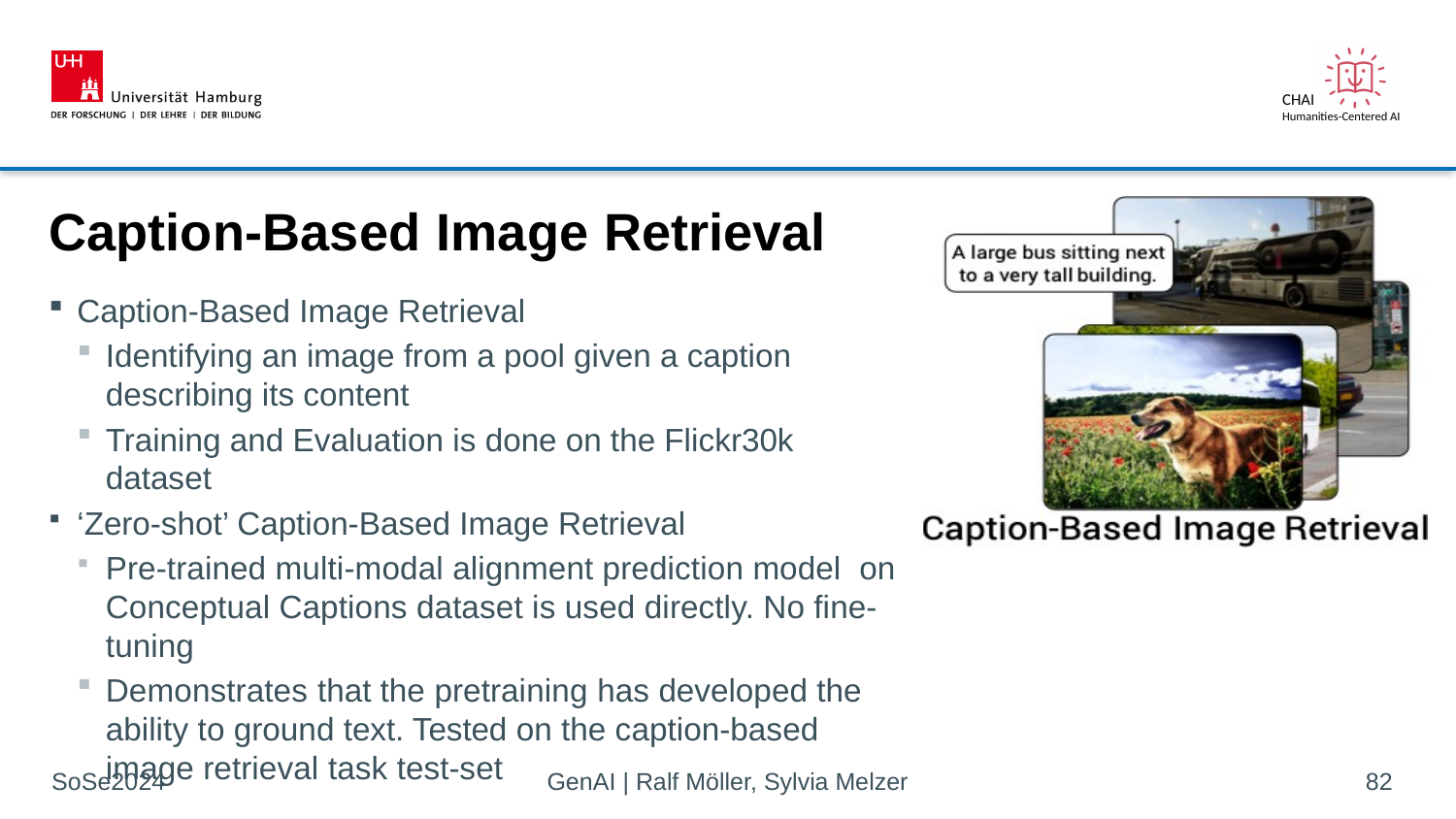

# Caption-Based Image Retrieval

Caption-Based Image Retrieval
Identifying an image from a pool given a caption describing its content
Training and Evaluation is done on the Flickr30k dataset
‘Zero-shot’ Caption-Based Image Retrieval
Pre-trained multi-modal alignment prediction model  on Conceptual Captions dataset is used directly. No fine-tuning
Demonstrates that the pretraining has developed the ability to ground text. Tested on the caption-based image retrieval task test-set
SoSe2024
GenAI | Ralf Möller, Sylvia Melzer
82